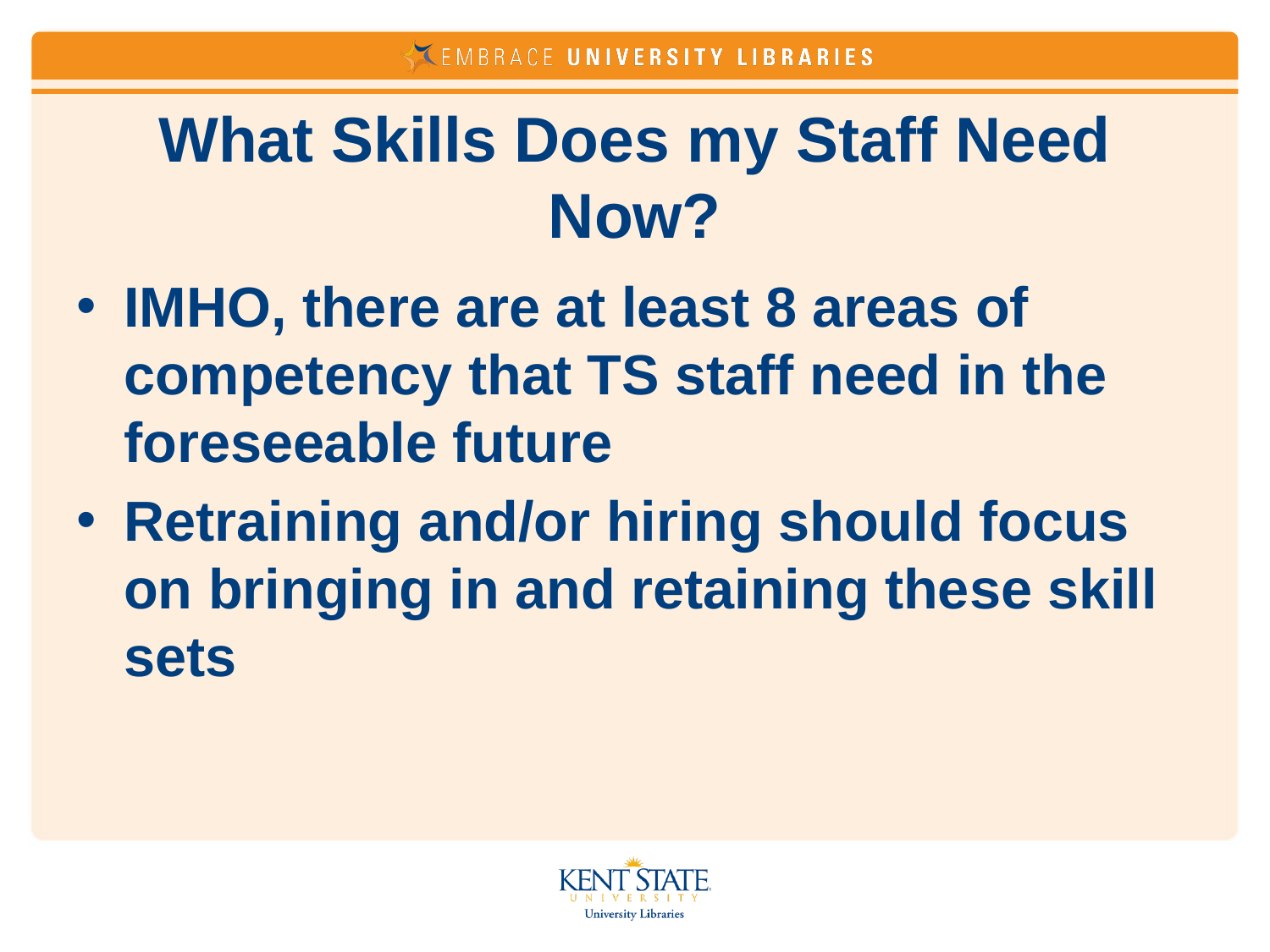

# What Skills Does my Staff Need Now?
IMHO, there are at least 8 areas of competency that TS staff need in the foreseeable future
Retraining and/or hiring should focus on bringing in and retaining these skill sets